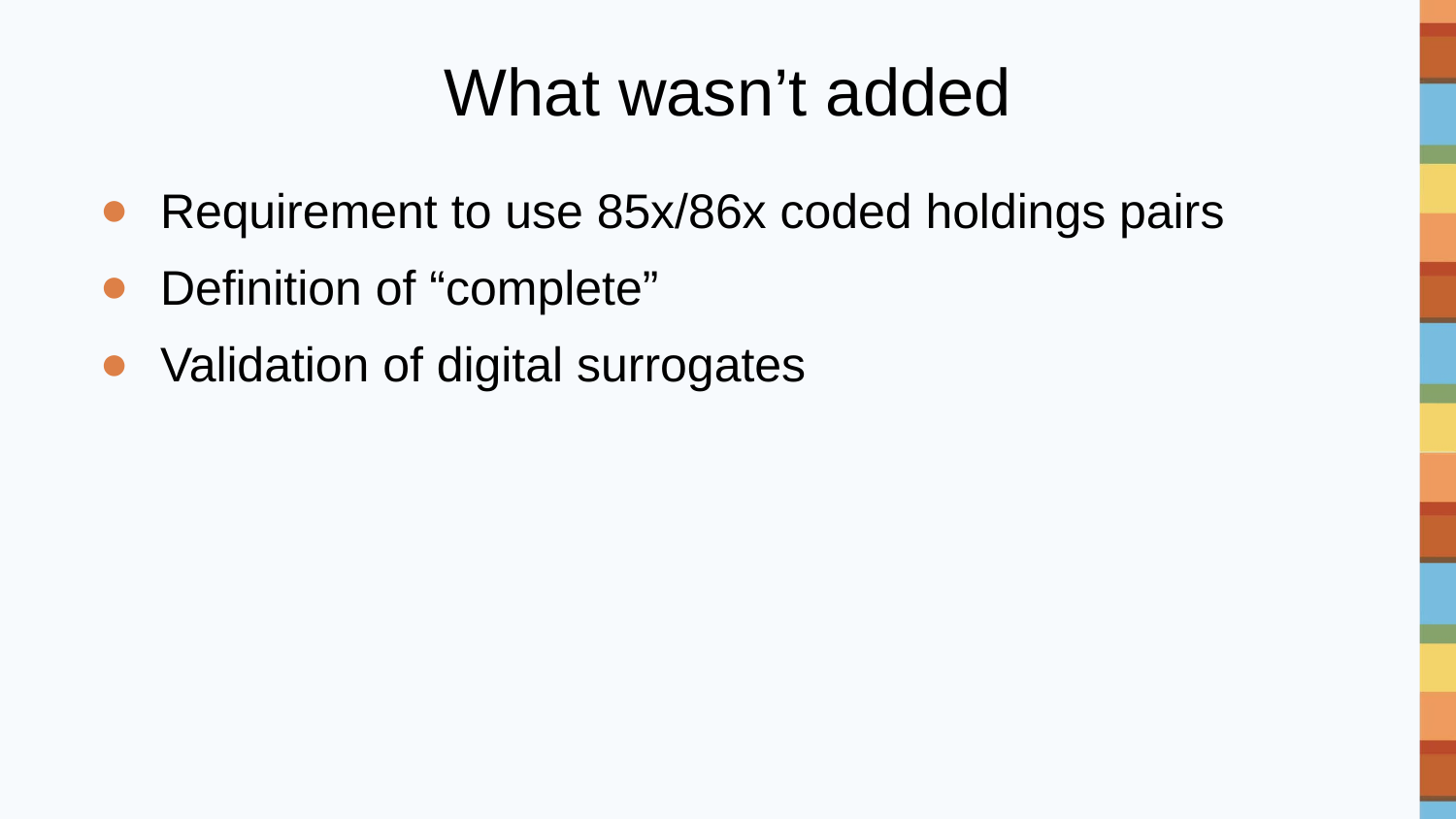

# What wasn’t added
Requirement to use 85x/86x coded holdings pairs
Definition of “complete”
Validation of digital surrogates